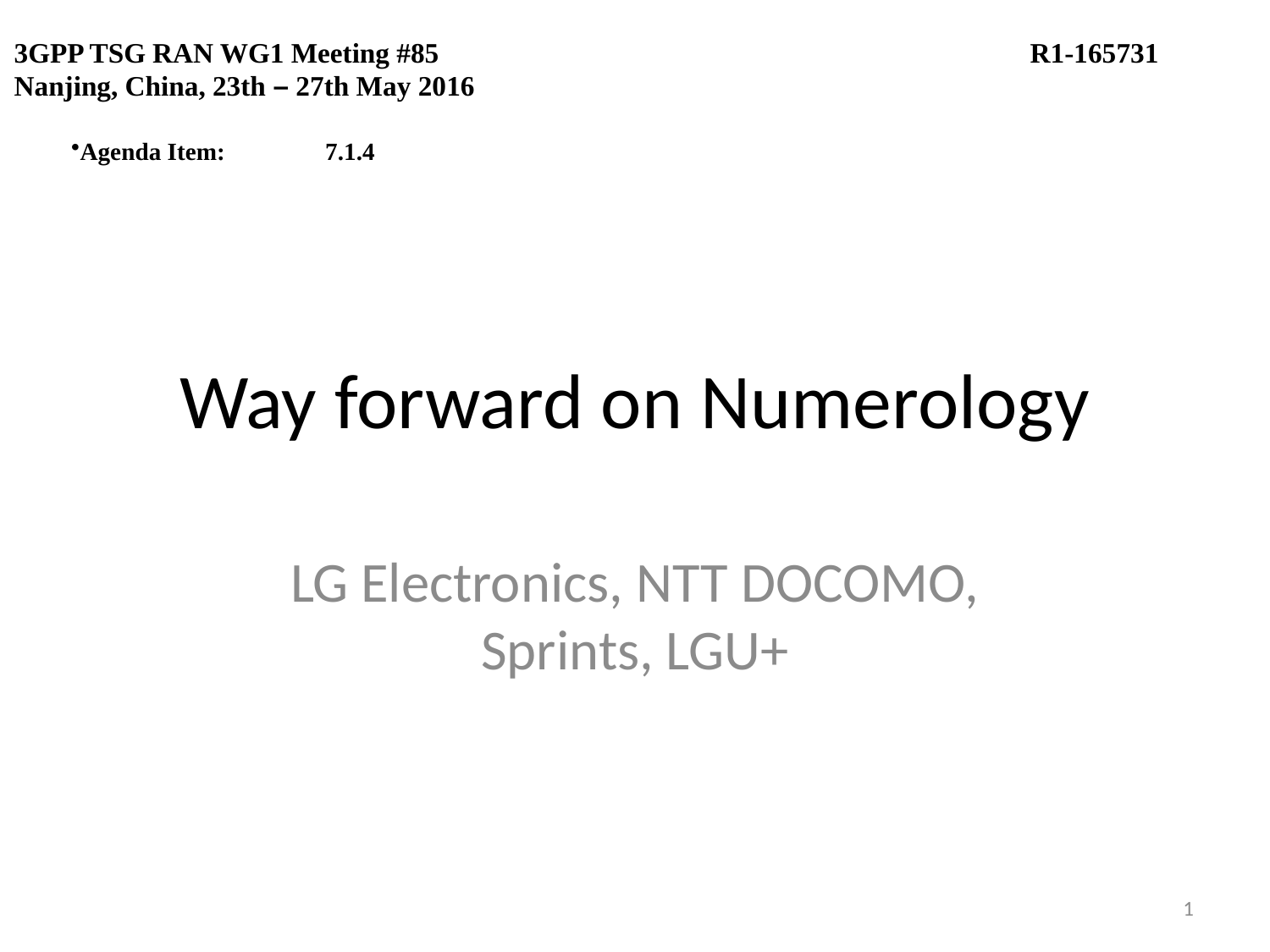

3GPP TSG RAN WG1 Meeting #85					R1-165731
Nanjing, China, 23th – 27th May 2016

Agenda Item:	7.1.4

# Way forward on Numerology
LG Electronics, NTT DOCOMO, Sprints, LGU+
1